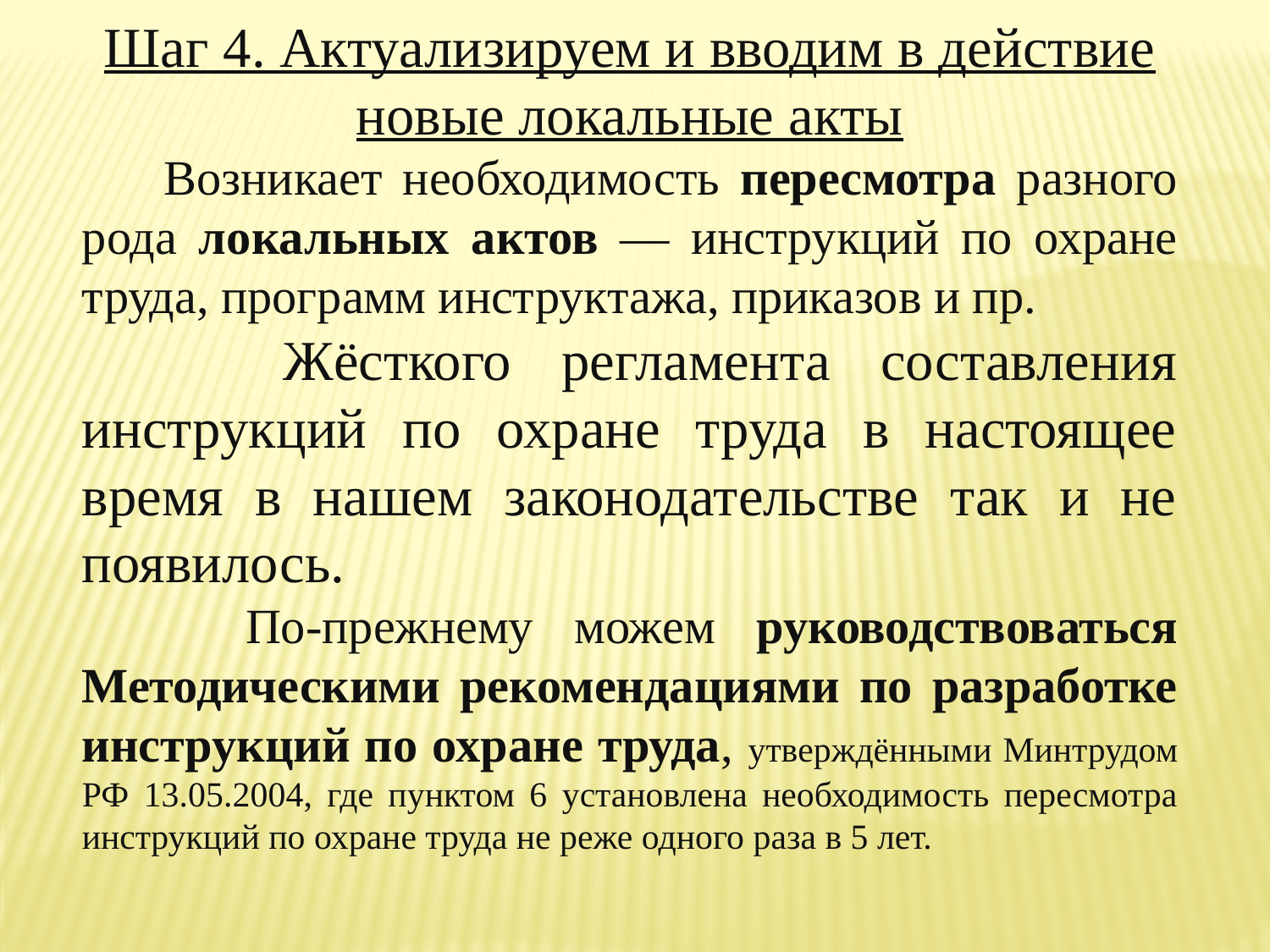

Шаг 4. Актуализируем и вводим в действие новые локальные акты
    Возникает необходимость пересмотра разного рода локальных актов — инструкций по охране труда, программ инструктажа, приказов и пр.
    Жёсткого регламента составления инструкций по охране труда в настоящее время в нашем законодательстве так и не появилось.
    По-прежнему можем руководствоваться Методическими рекомендациями по разработке инструкций по охране труда, утверждёнными Минтрудом РФ 13.05.2004, где пунктом 6 установлена необходимость пересмотра инструкций по охране труда не реже одного раза в 5 лет.